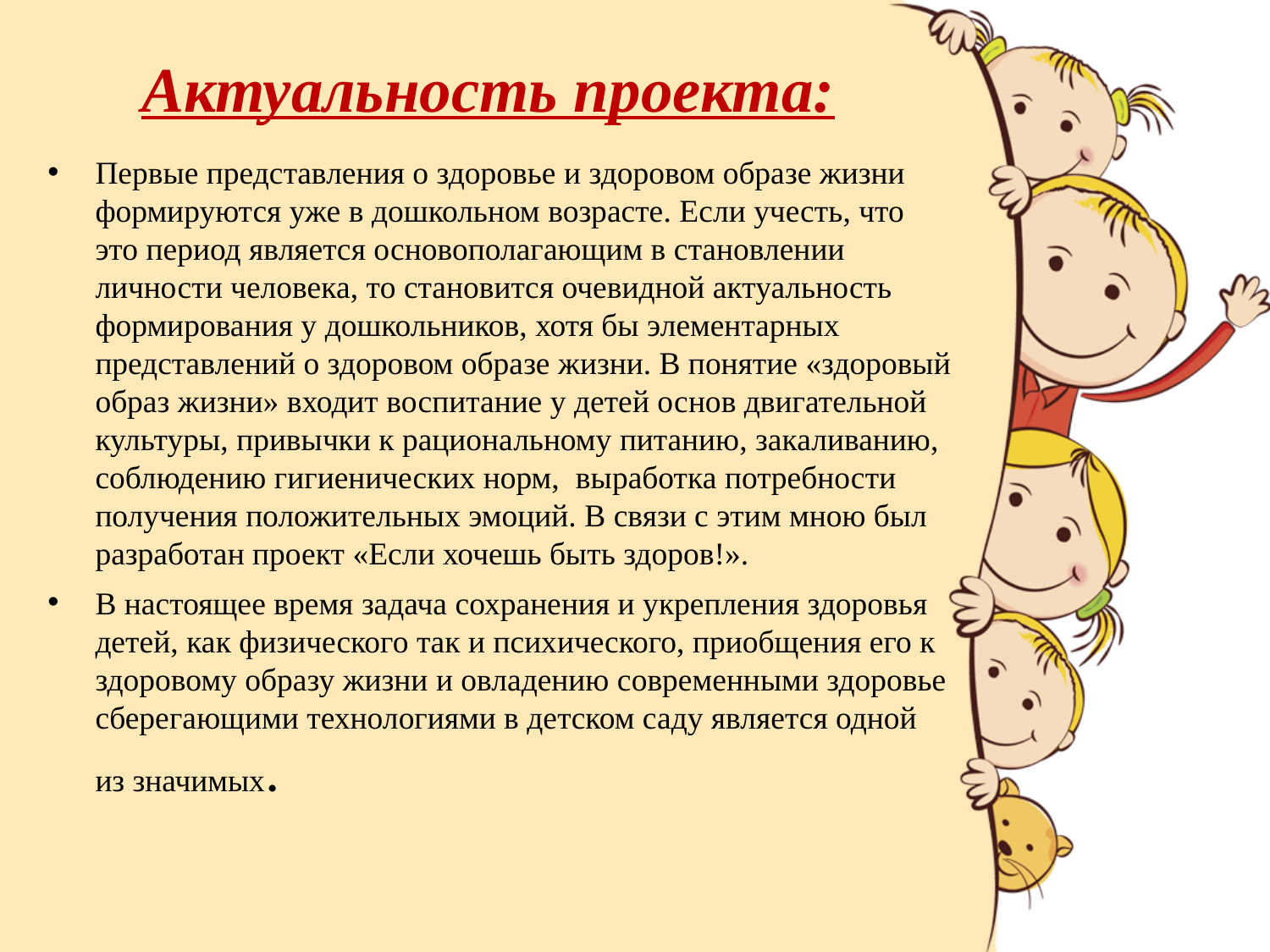

# Актуальность проекта:
Первые представления о здоровье и здоровом образе жизни формируются уже в дошкольном возрасте. Если учесть, что это период является основополагающим в становлении личности человека, то становится очевидной актуальность формирования у дошкольников, хотя бы элементарных представлений о здоровом образе жизни. В понятие «здоровый образ жизни» входит воспитание у детей основ двигательной культуры, привычки к рациональному питанию, закаливанию, соблюдению гигиенических норм,  выработка потребности получения положительных эмоций. В связи с этим мною был разработан проект «Если хочешь быть здоров!».
В настоящее время задача сохранения и укрепления здоровья детей, как физического так и психического, приобщения его к здоровому образу жизни и овладению современными здоровье сберегающими технологиями в детском саду является одной из значимых.